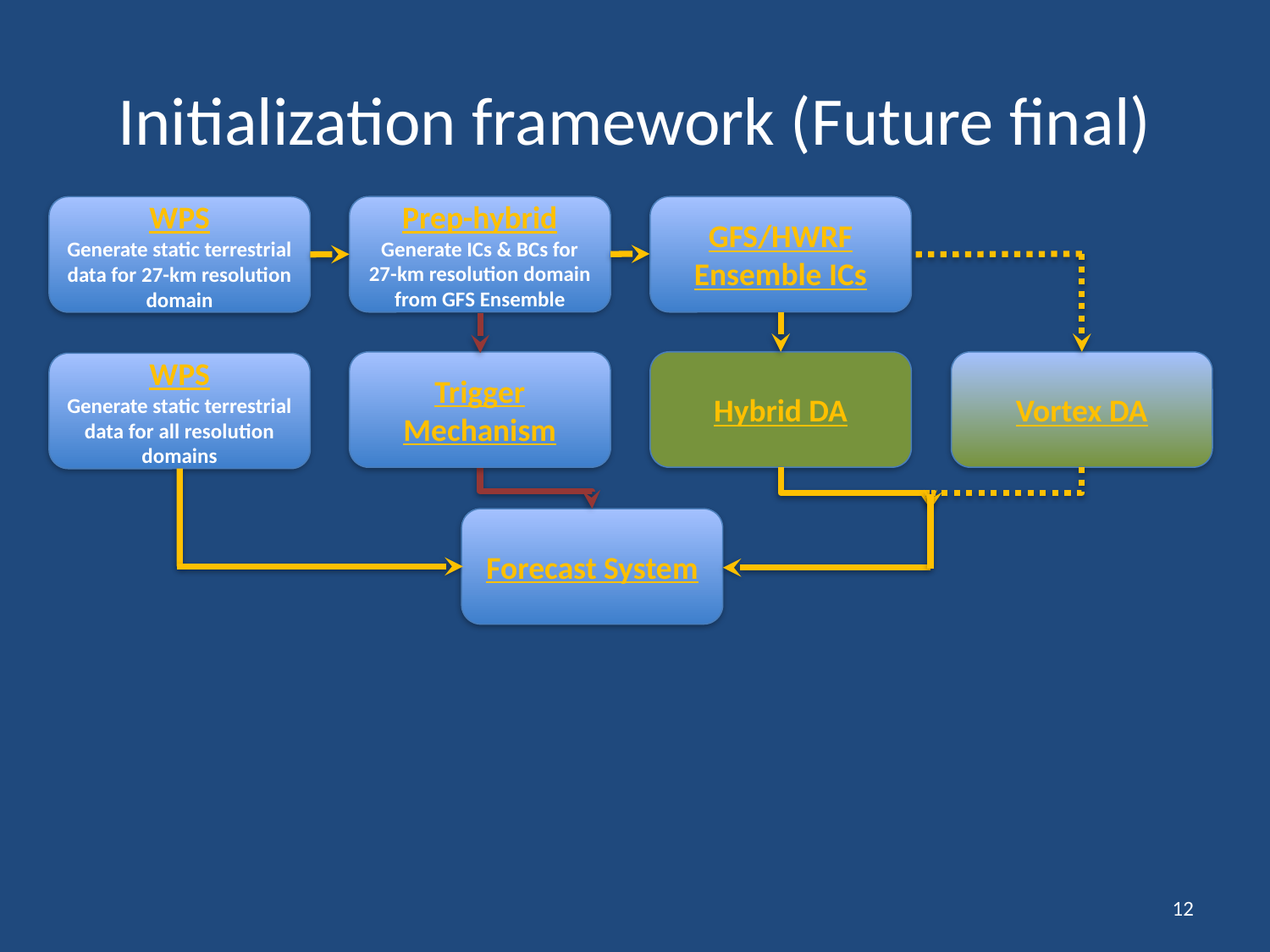

# Initialization framework (Future final)
Prep-hybrid
Generate ICs & BCs for 27-km resolution domain from GFS Ensemble
GFS/HWRF Ensemble ICs
WPS
Generate static terrestrial data for 27-km resolution domain
Trigger Mechanism
Hybrid DA
Vortex DA
WPS
Generate static terrestrial data for all resolution domains
Forecast System
12